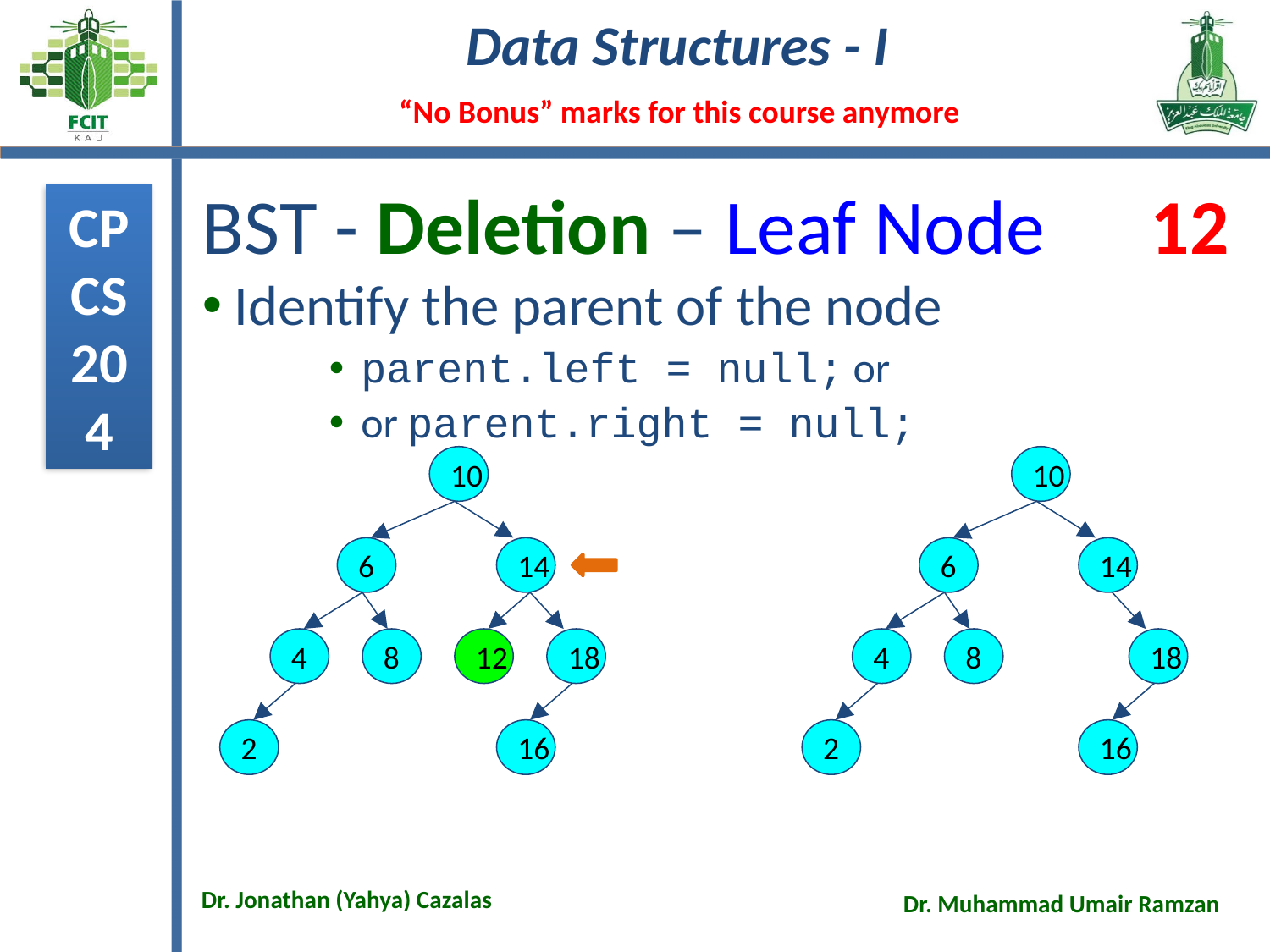

# BST - Deletion – Leaf Node      12
Identify the parent of the node
parent.left = null; or
or parent.right = null;

10

6
14

4
8
12
18

2
16
10

6
14

4
8
18

2
16